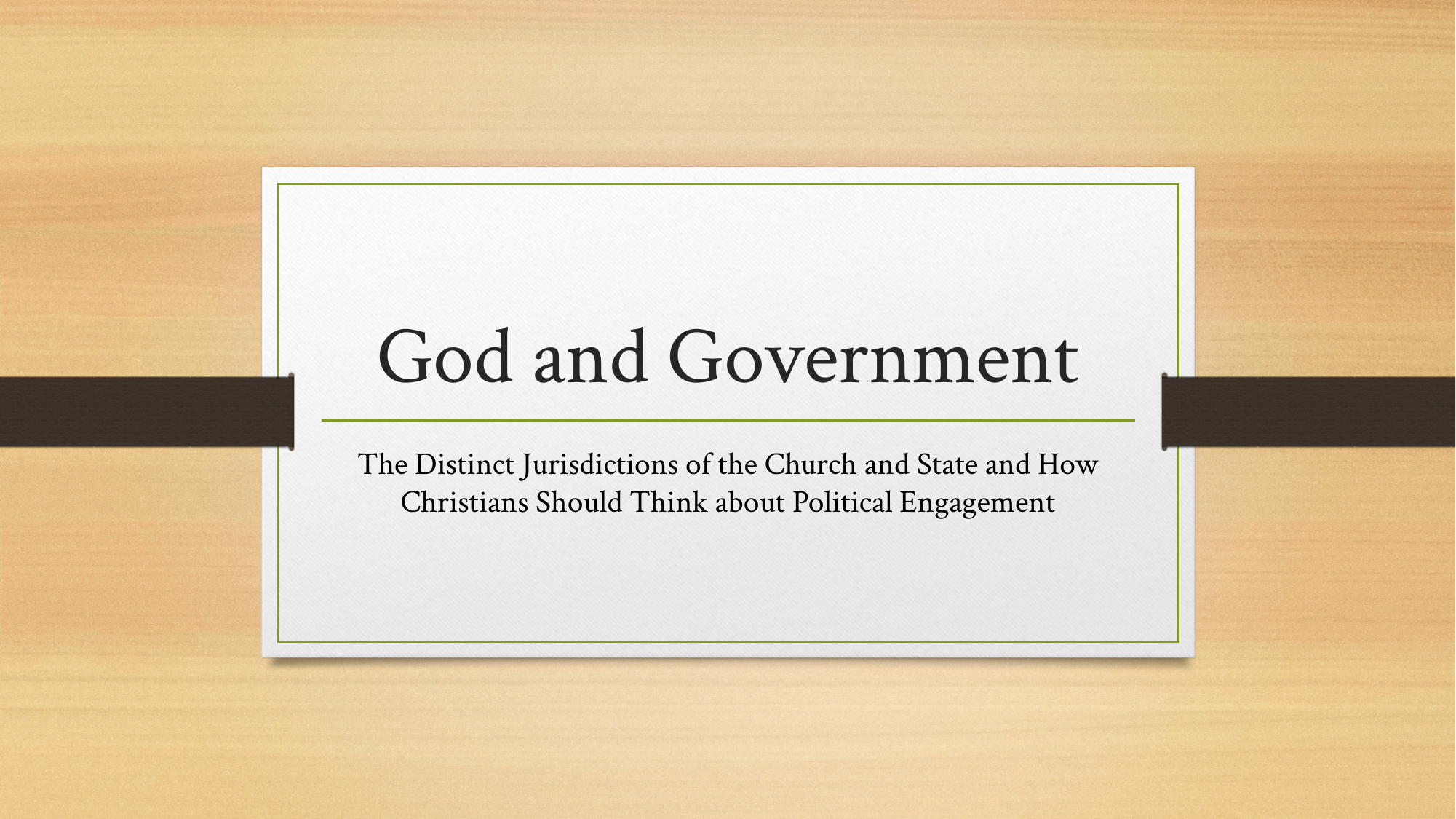

# God and Government
The Distinct Jurisdictions of the Church and State and How Christians Should Think about Political Engagement